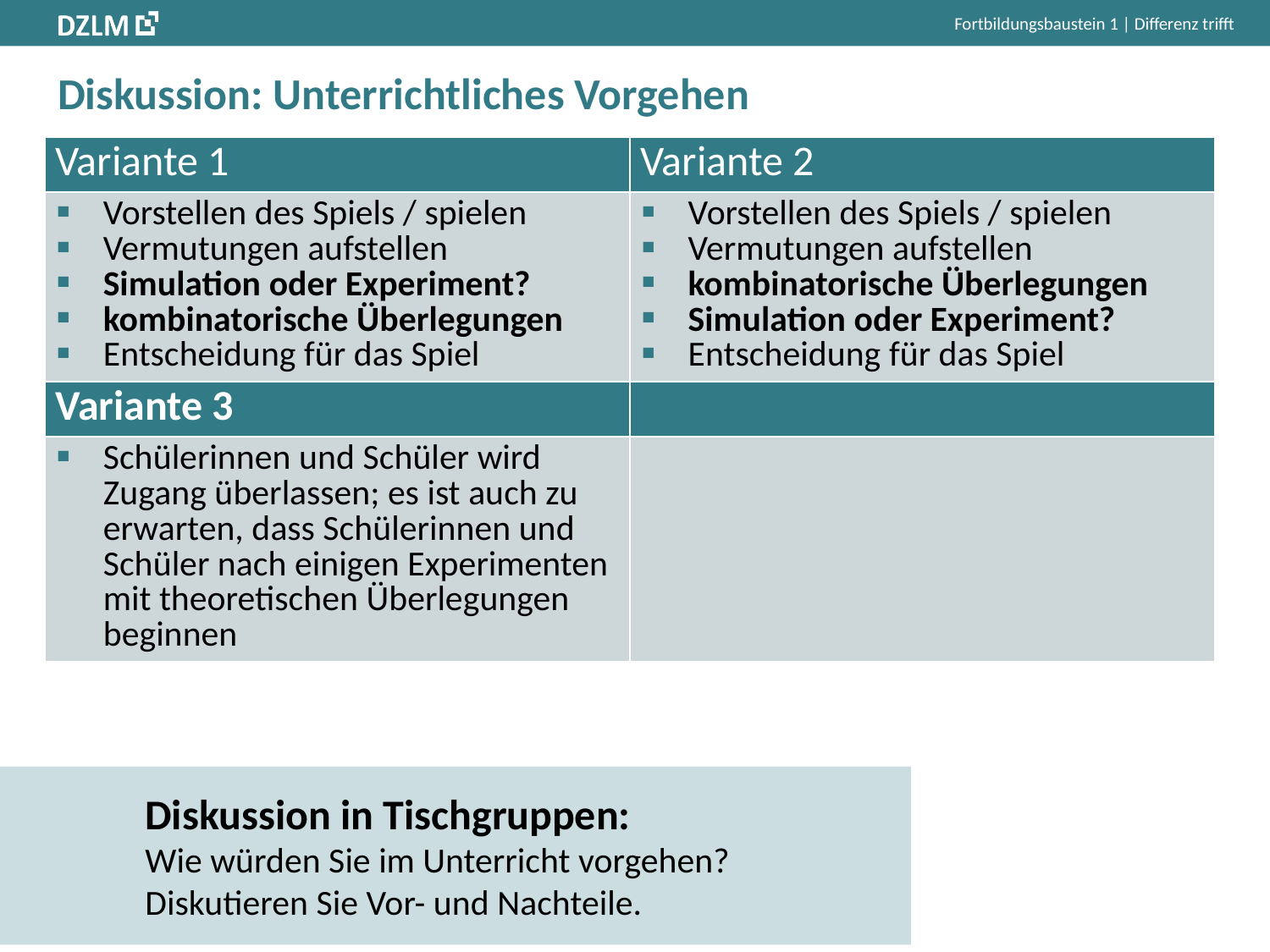

Fortbildungsbaustein 1 | Differenz trifft
# Diskussion: Unterrichtliches Vorgehen
| Variante 1 | Variante 2 |
| --- | --- |
| Vorstellen des Spiels / spielen Vermutungen aufstellen Simulation oder Experiment? kombinatorische Überlegungen Entscheidung für das Spiel | Vorstellen des Spiels / spielen Vermutungen aufstellen kombinatorische Überlegungen Simulation oder Experiment? Entscheidung für das Spiel |
| Variante 3 |  |
| Schülerinnen und Schüler wird Zugang überlassen; es ist auch zu erwarten, dass Schülerinnen und Schüler nach einigen Experimenten mit theoretischen Überlegungen beginnen |  |

Diskussion in Tischgruppen:
Wie würden Sie im Unterricht vorgehen?
Diskutieren Sie Vor- und Nachteile.